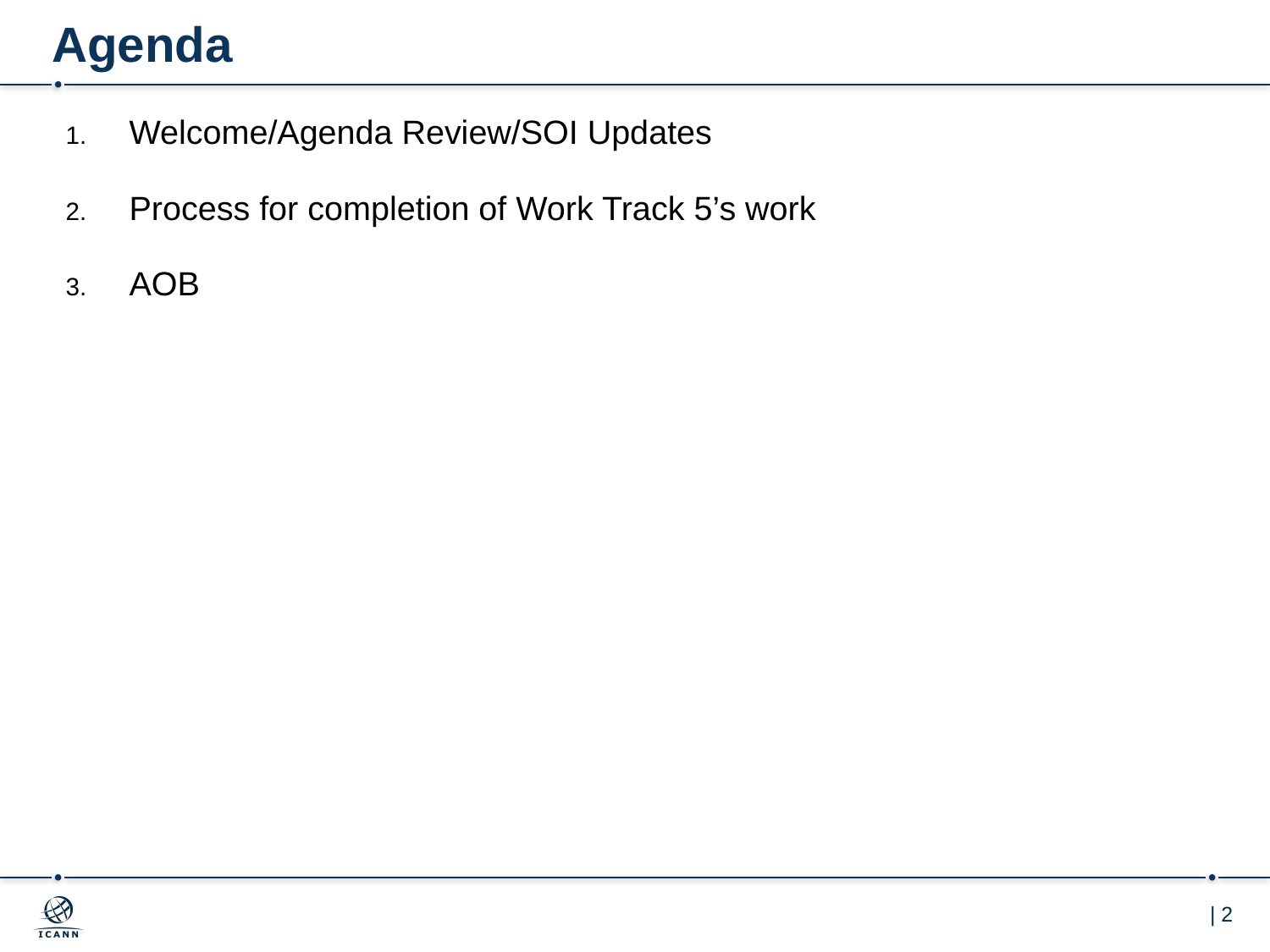

# Agenda
Welcome/Agenda Review/SOI Updates
Process for completion of Work Track 5’s work
AOB